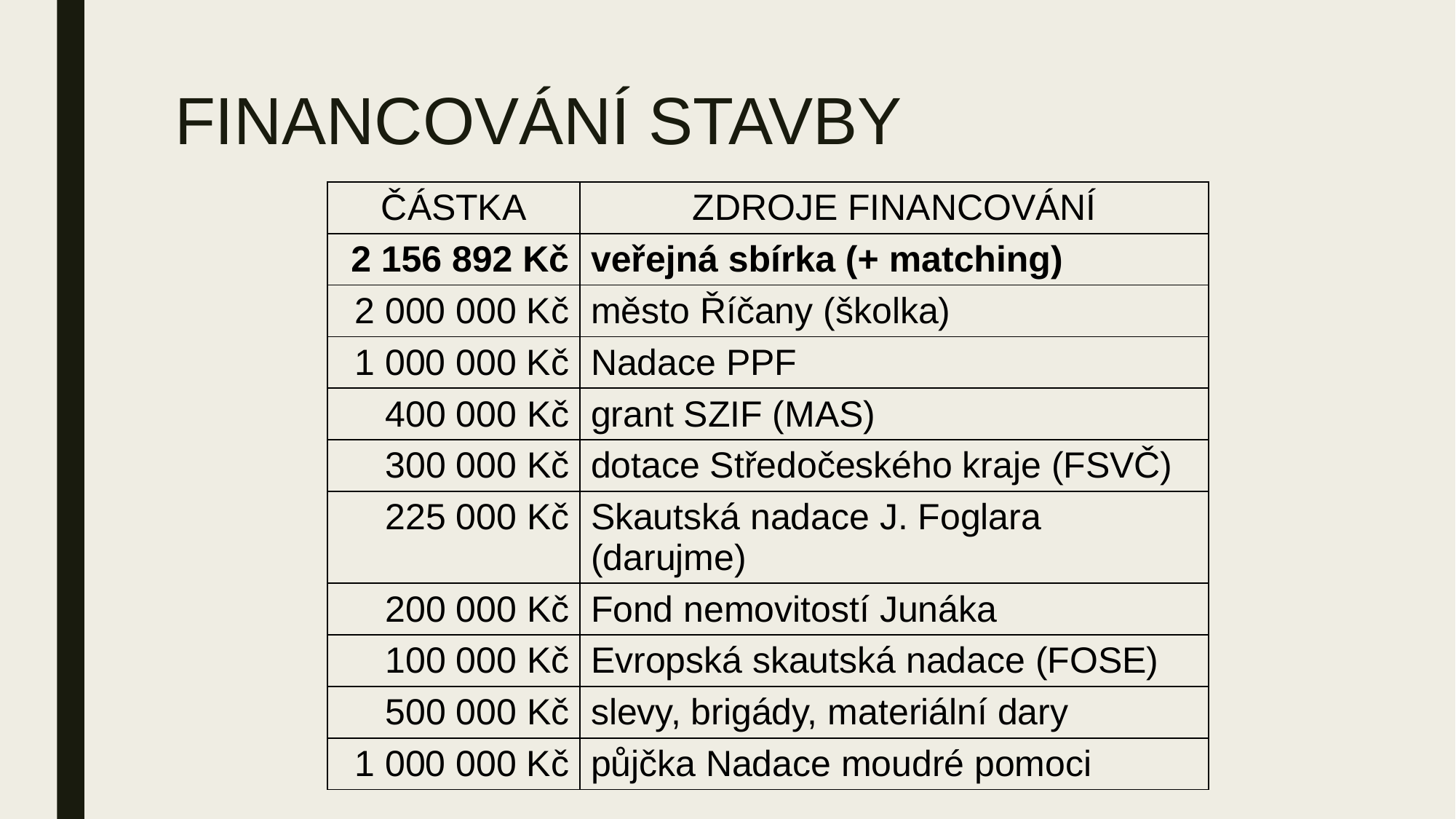

# FINANCOVÁNÍ STAVBY
| ČÁSTKA | ZDROJE FINANCOVÁNÍ |
| --- | --- |
| 2 156 892 Kč | veřejná sbírka (+ matching) |
| 2 000 000 Kč | město Říčany (školka) |
| 1 000 000 Kč | Nadace PPF |
| 400 000 Kč | grant SZIF (MAS) |
| 300 000 Kč | dotace Středočeského kraje (FSVČ) |
| 225 000 Kč | Skautská nadace J. Foglara (darujme) |
| 200 000 Kč | Fond nemovitostí Junáka |
| 100 000 Kč | Evropská skautská nadace (FOSE) |
| 500 000 Kč | slevy, brigády, materiální dary |
| 1 000 000 Kč | půjčka Nadace moudré pomoci |